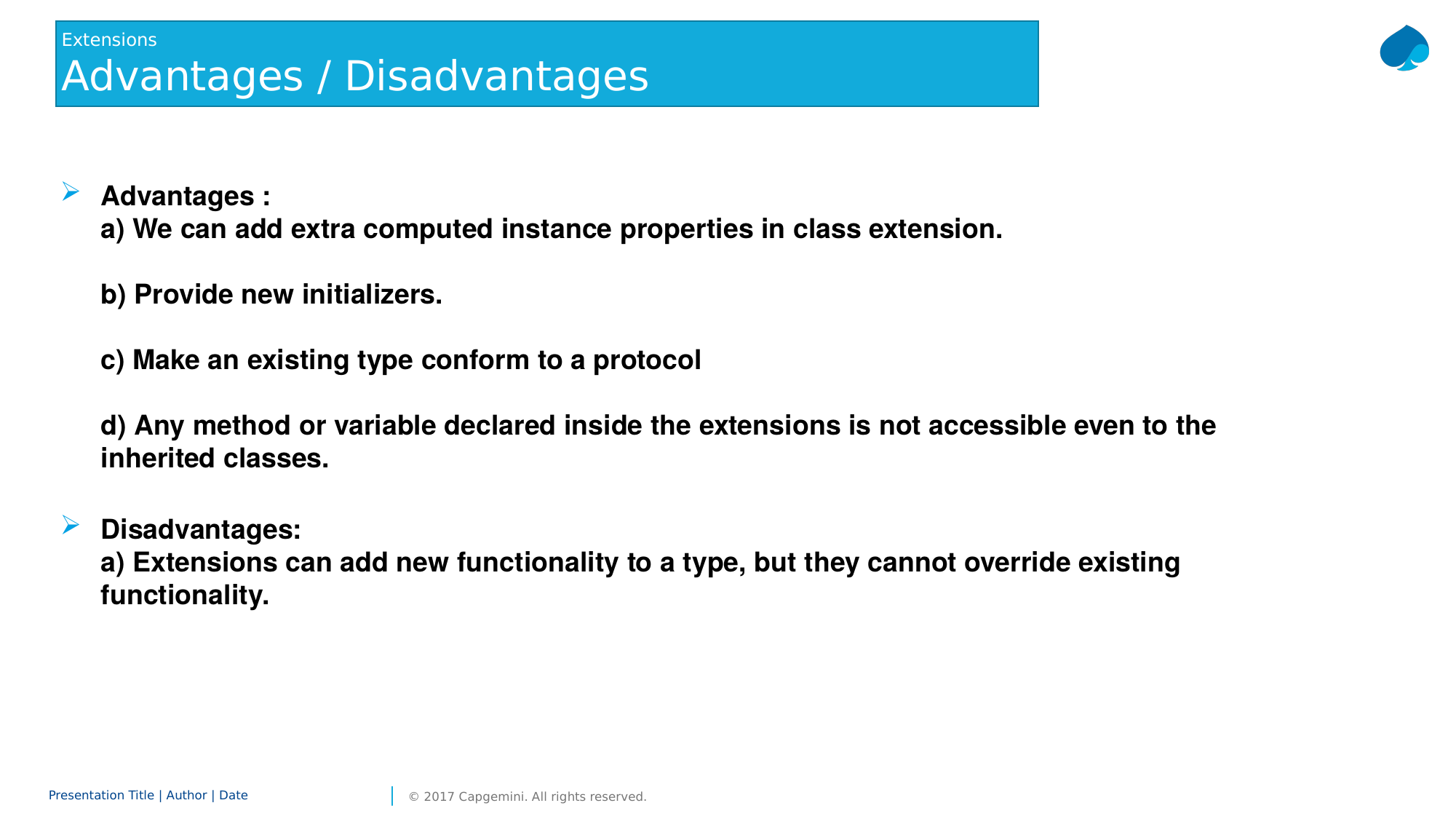

# Extensions Advantages / Disadvantages
Advantages :
a) We can add extra computed instance properties in class extension.
b) Provide new initializers.
c) Make an existing type conform to a protocol
d) Any method or variable declared inside the extensions is not accessible even to the inherited classes.
Disadvantages:
a) Extensions can add new functionality to a type, but they cannot override existing functionality.